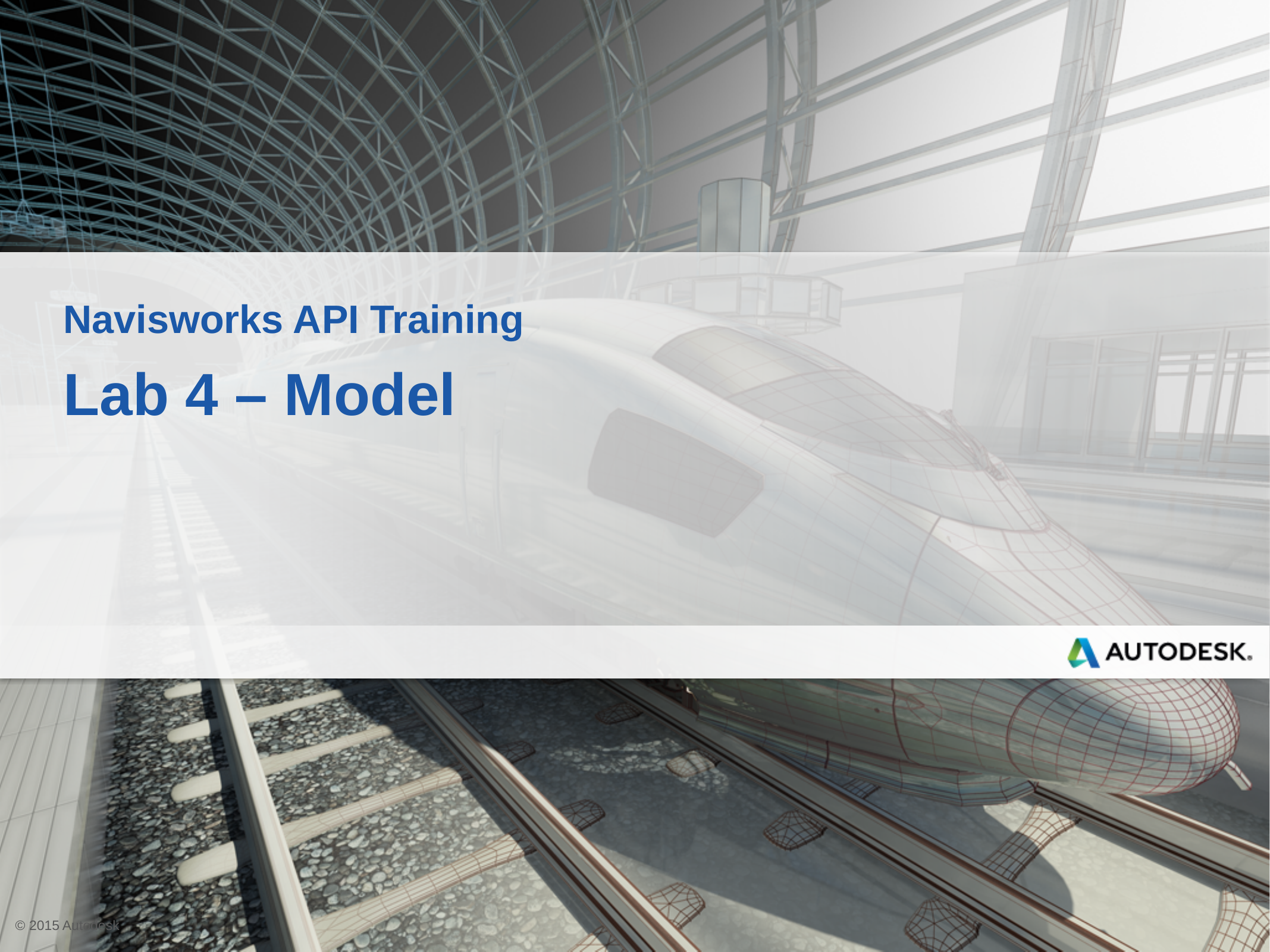

Navisworks API Training
Lab 4 – Model